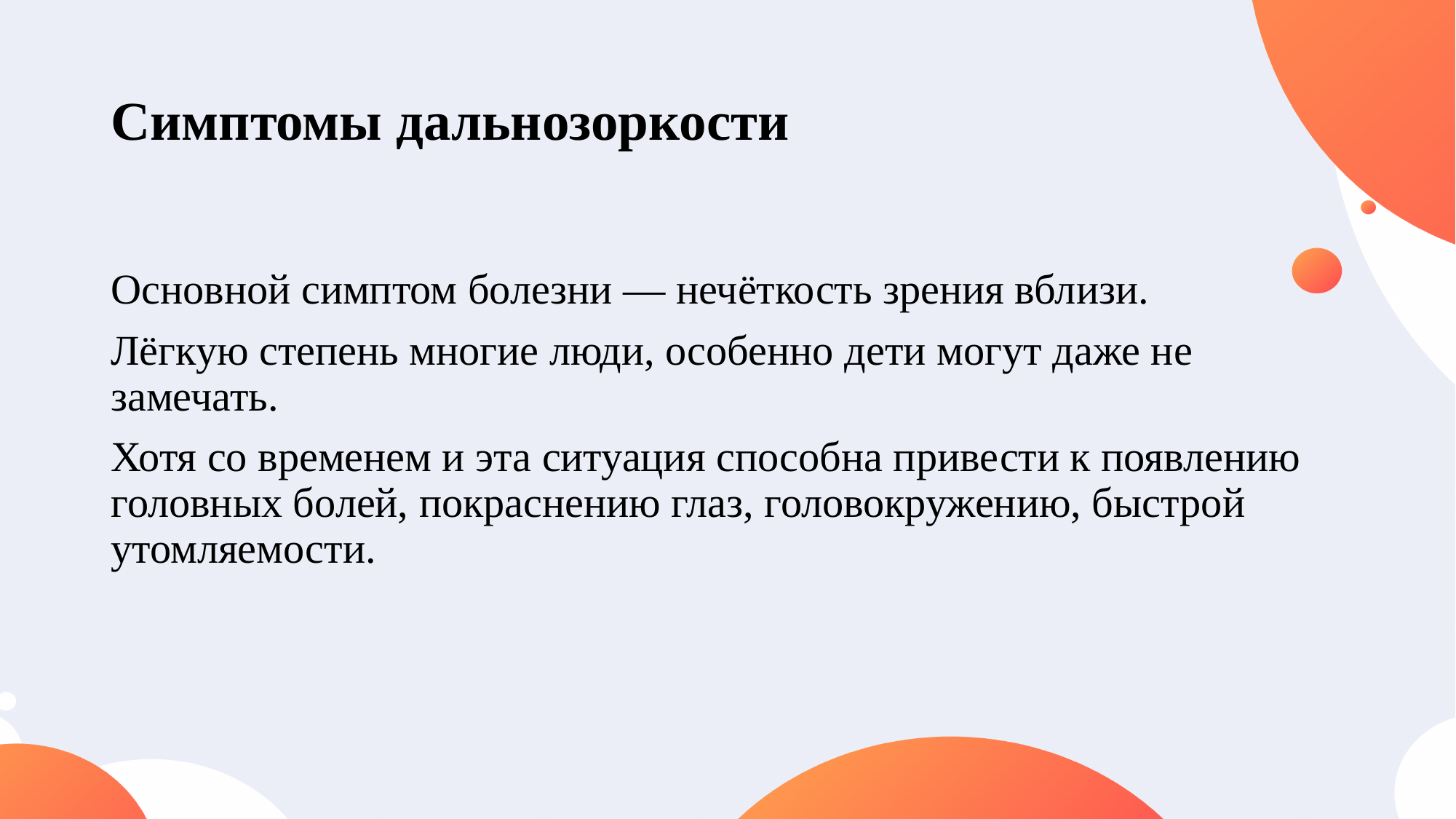

# Симптомы дальнозоркости
Основной симптом болезни — нечёткость зрения вблизи.
Лёгкую степень многие люди, особенно дети могут даже не замечать.
Хотя со временем и эта ситуация способна привести к появлению головных болей, покраснению глаз, головокружению, быстрой утомляемости.